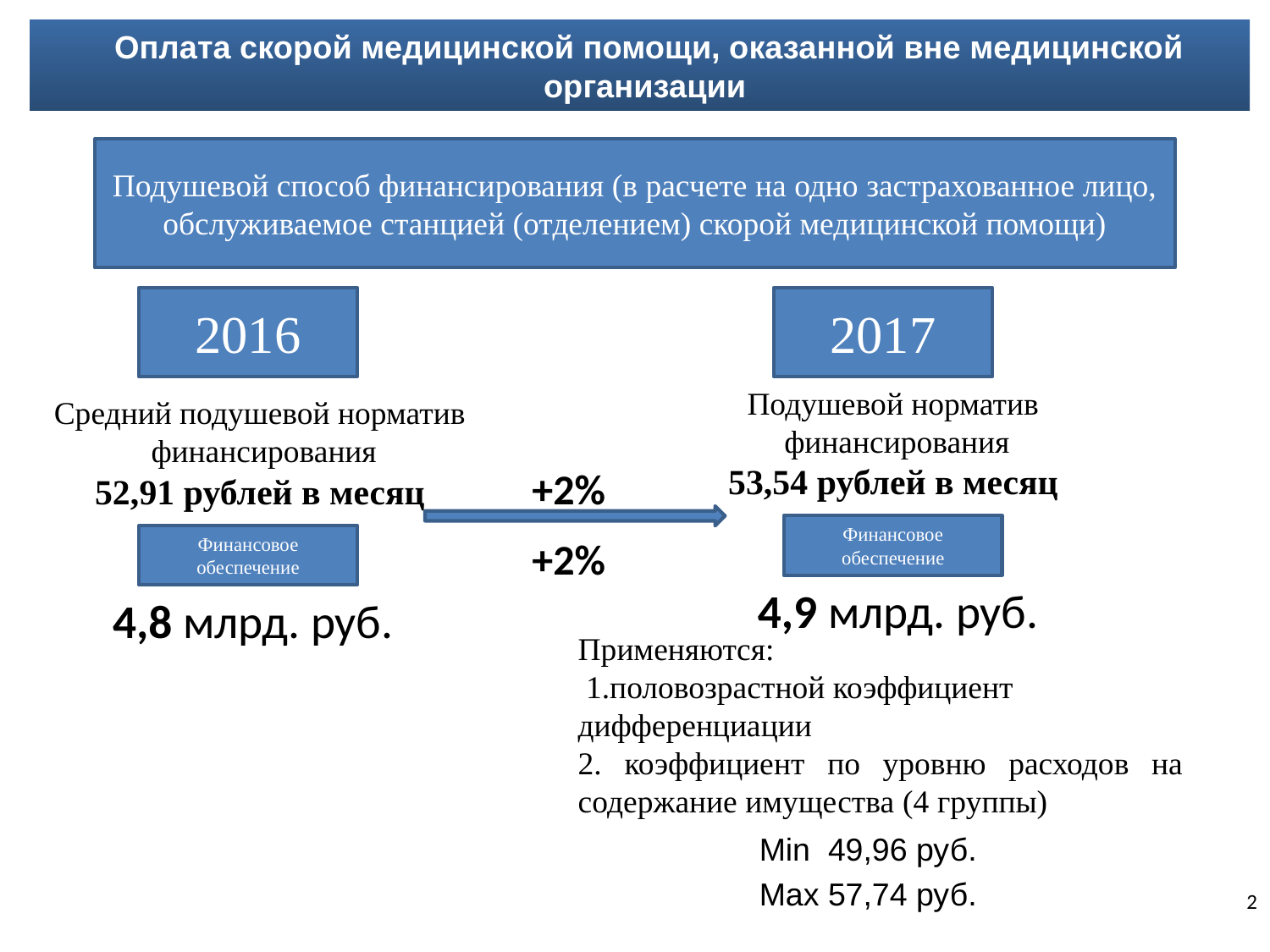

Оплата скорой медицинской помощи, оказанной вне медицинской организации
Подушевой способ финансирования (в расчете на одно застрахованное лицо, обслуживаемое станцией (отделением) скорой медицинской помощи)
2016
2017
Подушевой норматив
 финансирования
53,54 рублей в месяц
Средний подушевой норматив
 финансирования
52,91 рублей в месяц
+2%

Финансовое обеспечение
Финансовое обеспечение
+2%
4,9 млрд. руб.
4,8 млрд. руб.
Применяются:
 1.половозрастной коэффициент дифференциации
2. коэффициент по уровню расходов на содержание имущества (4 группы)
Min  49,96 руб.
Max 57,74 руб.

2